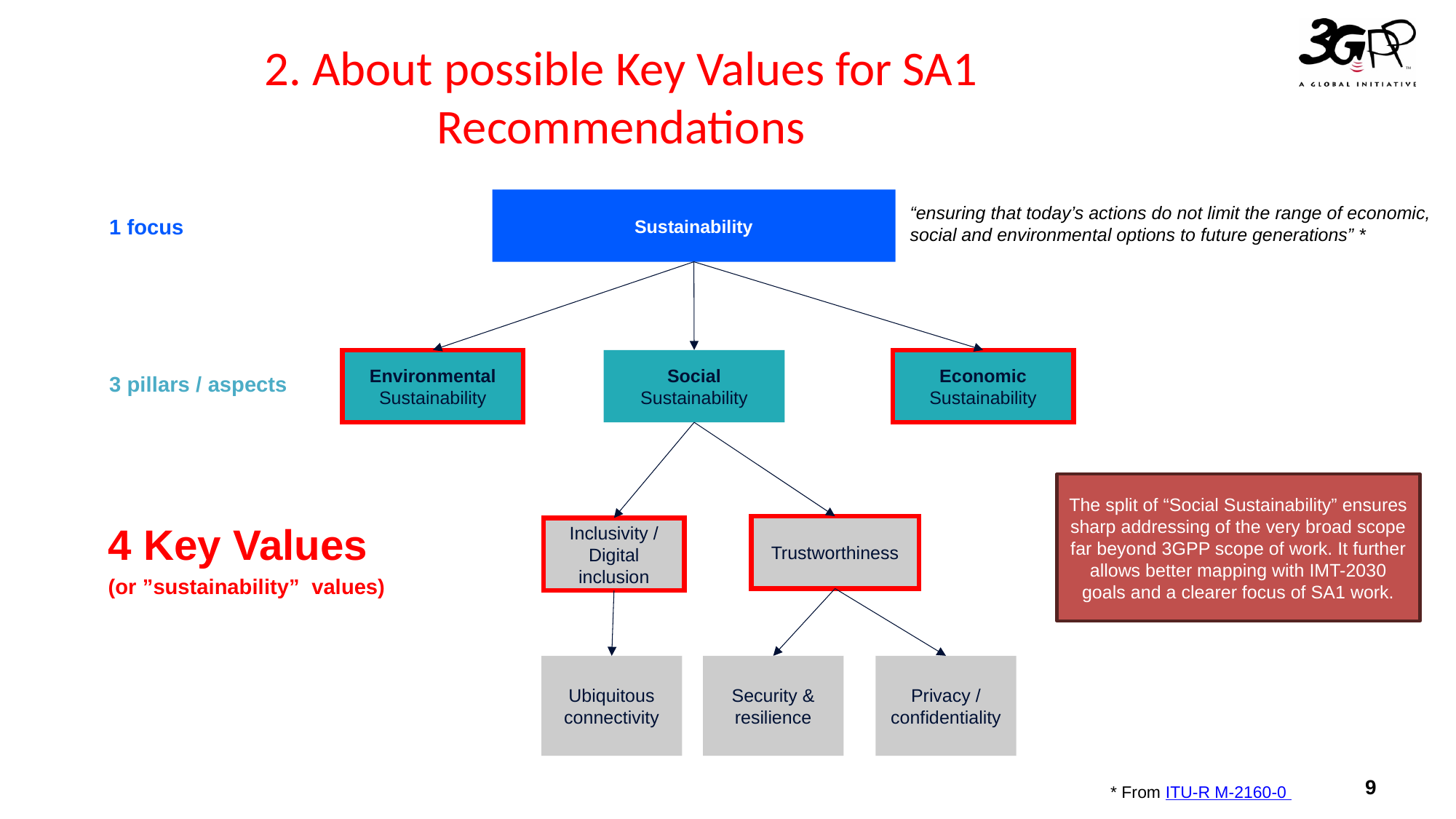

# 2. About possible Key Values for SA1 Recommendations
Sustainability
“ensuring that today’s actions do not limit the range of economic, social and environmental options to future generations” *
1 focus
Environmental Sustainability
Social Sustainability
Economic Sustainability
3 pillars / aspects
The split of “Social Sustainability” ensures sharp addressing of the very broad scope far beyond 3GPP scope of work. It further allows better mapping with IMT-2030 goals and a clearer focus of SA1 work.
Trustworthiness
4 Key Values
(or ”sustainability”  values)
Inclusivity / Digital inclusion
Ubiquitous connectivity
Security & resilience
Privacy / confidentiality
* From ITU-R M-2160-0